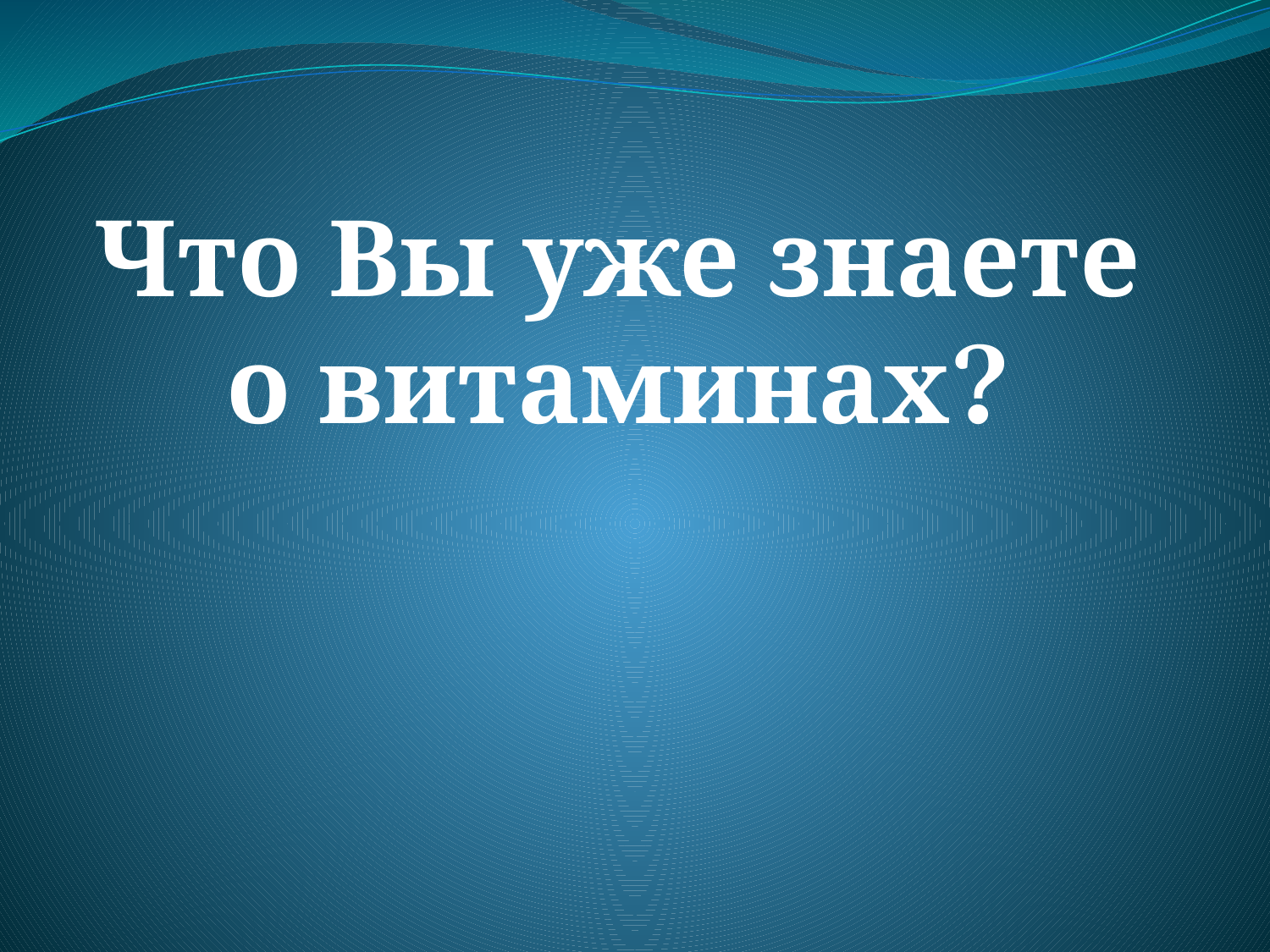

# Что Вы уже знаете о витаминах?